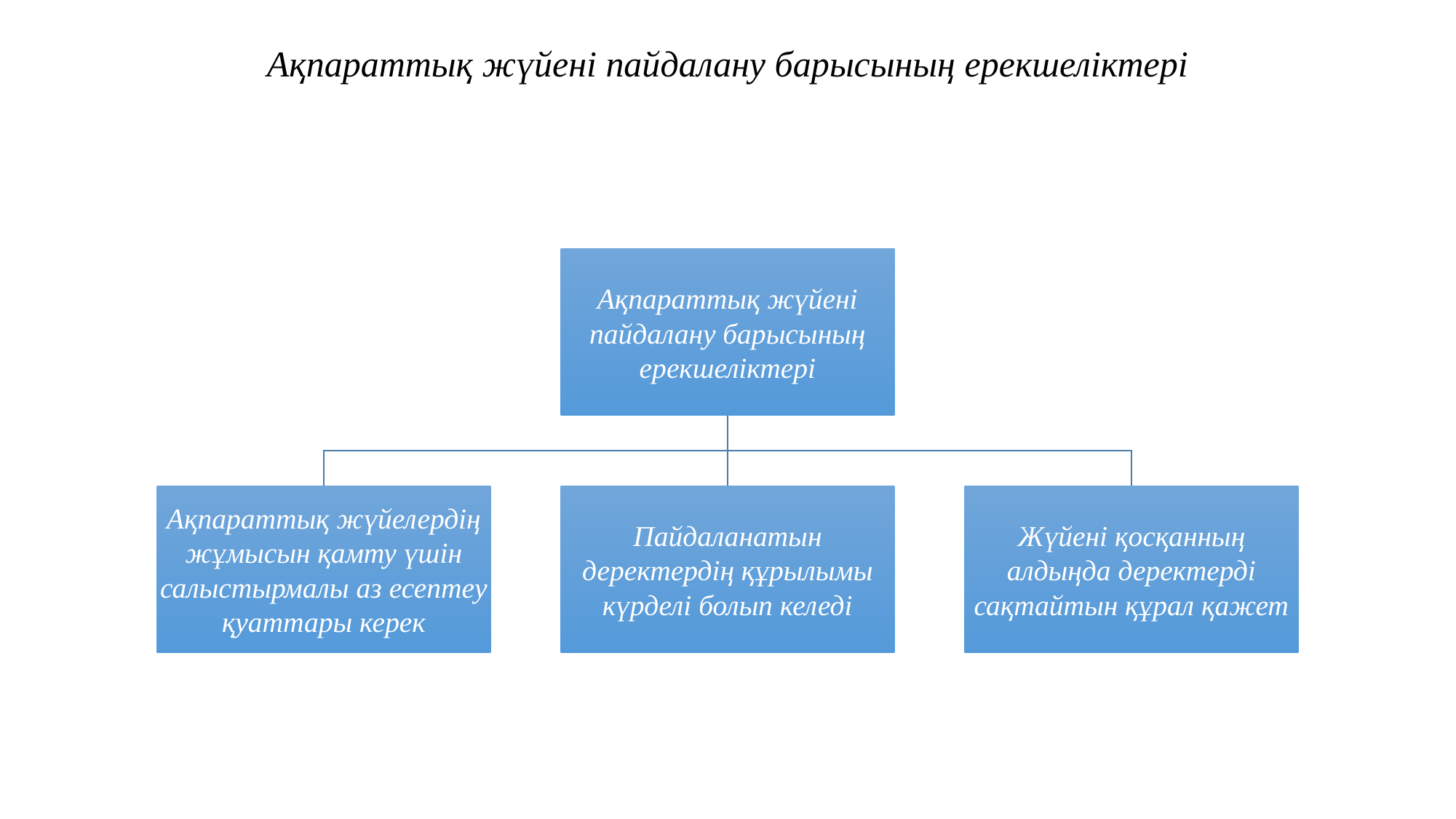

Ақпараттық жүйені пайдалану барысының ерекшеліктері
Ақпараттық жүйені пайдалану барысының ерекшеліктері
Ақпараттық жүйелердің жұмысын қамту үшін салыстырмалы аз есептеу қуаттары керек
Пайдаланатын деректердің құрылымы күрделі болып келеді
Жүйені қосқанның алдыңда деректерді сақтайтын құрал қажет